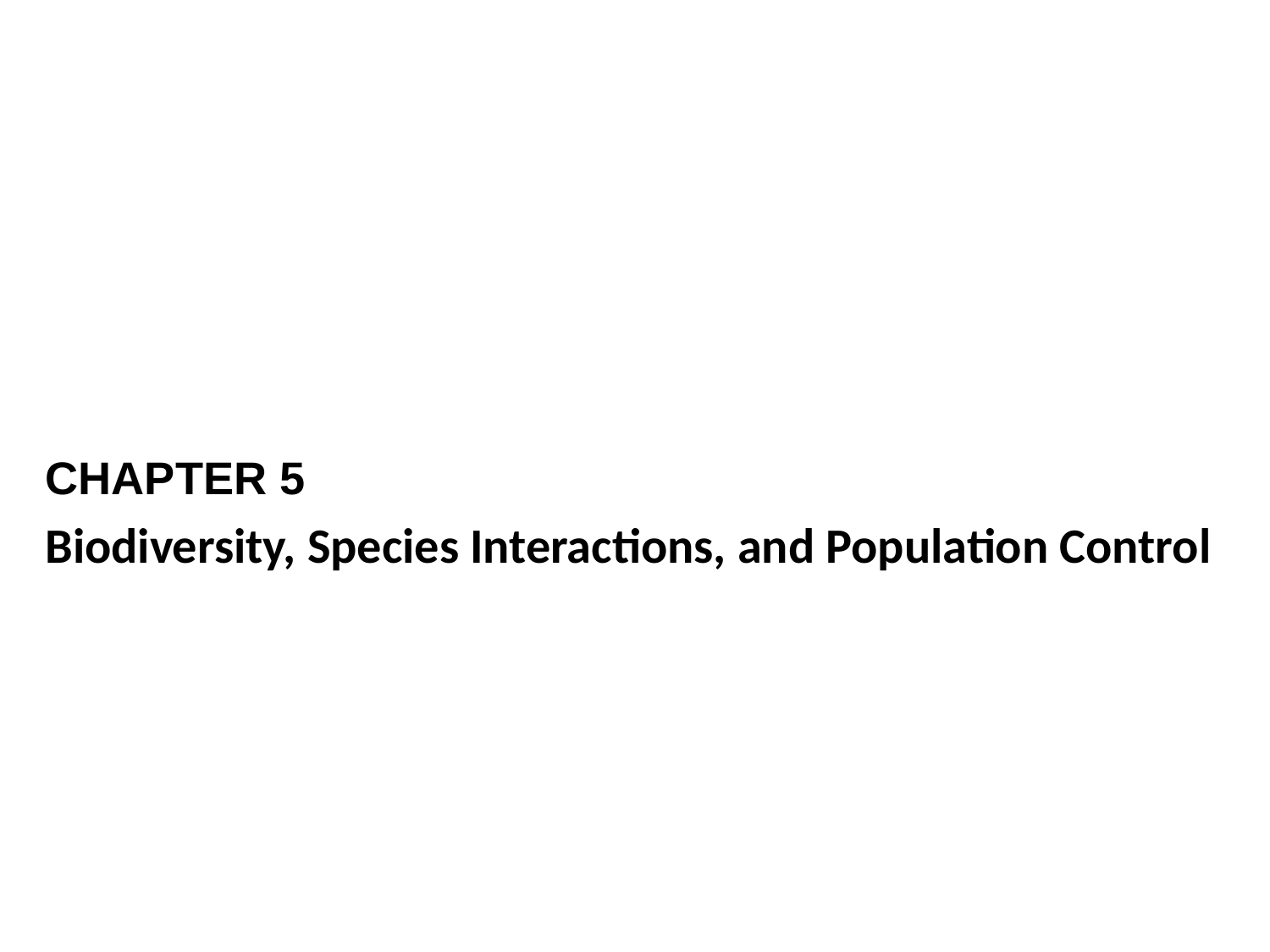

CHAPTER 5
Biodiversity, Species Interactions, and Population Control